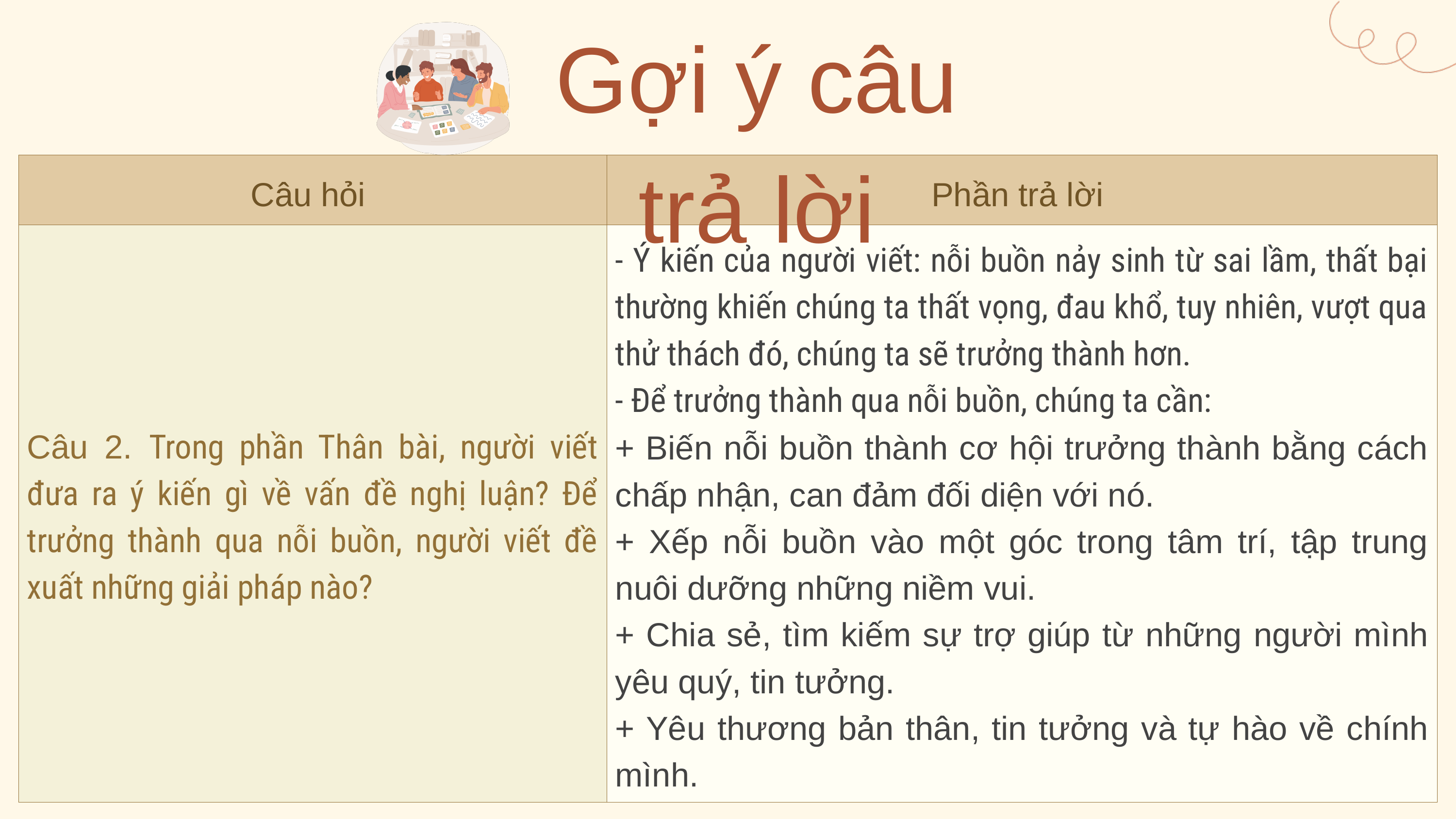

Gợi ý câu trả lời

| Câu hỏi | Phần trả lời |
| --- | --- |
| Câu 2. Trong phần Thân bài, người viết đưa ra ý kiến gì về vấn đề nghị luận? Để trưởng thành qua nỗi buồn, người viết đề xuất những giải pháp nào? | - Ý kiến của người viết: nỗi buồn nảy sinh từ sai lầm, thất bại thường khiến chúng ta thất vọng, đau khổ, tuy nhiên, vượt qua thử thách đó, chúng ta sẽ trưởng thành hơn.  - Để trưởng thành qua nỗi buồn, chúng ta cần: + Biến nỗi buồn thành cơ hội trưởng thành bằng cách chấp nhận, can đảm đối diện với nó. + Xếp nỗi buồn vào một góc trong tâm trí, tập trung nuôi dưỡng những niềm vui. + Chia sẻ, tìm kiếm sự trợ giúp từ những người mình yêu quý, tin tưởng. + Yêu thương bản thân, tin tưởng và tự hào về chính mình. |